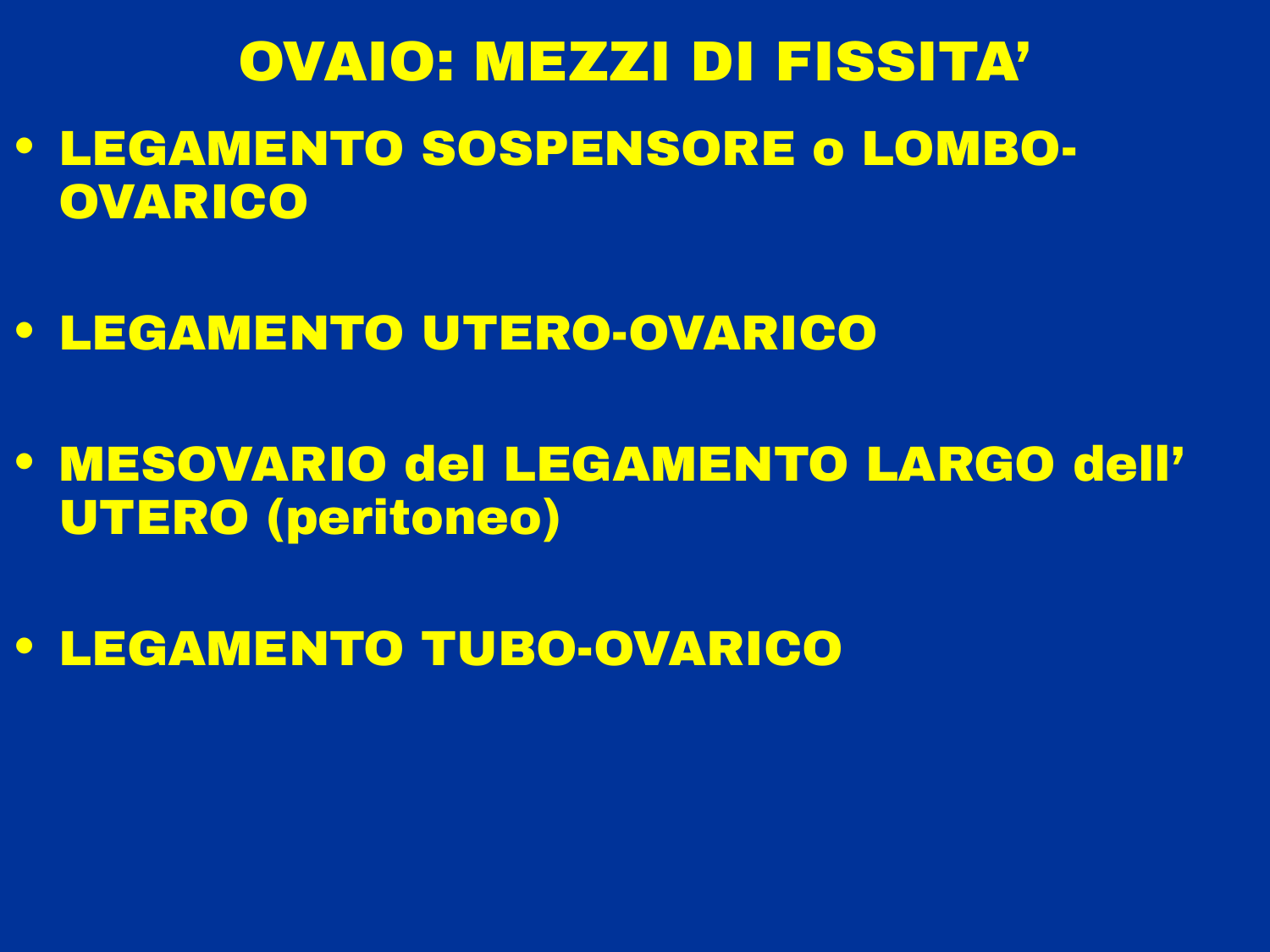

# OVAIO: MEZZI DI FISSITA’
LEGAMENTO SOSPENSORE o LOMBO-OVARICO

LEGAMENTO UTERO-OVARICO

MESOVARIO del LEGAMENTO LARGO dell’ UTERO (peritoneo)

LEGAMENTO TUBO-OVARICO